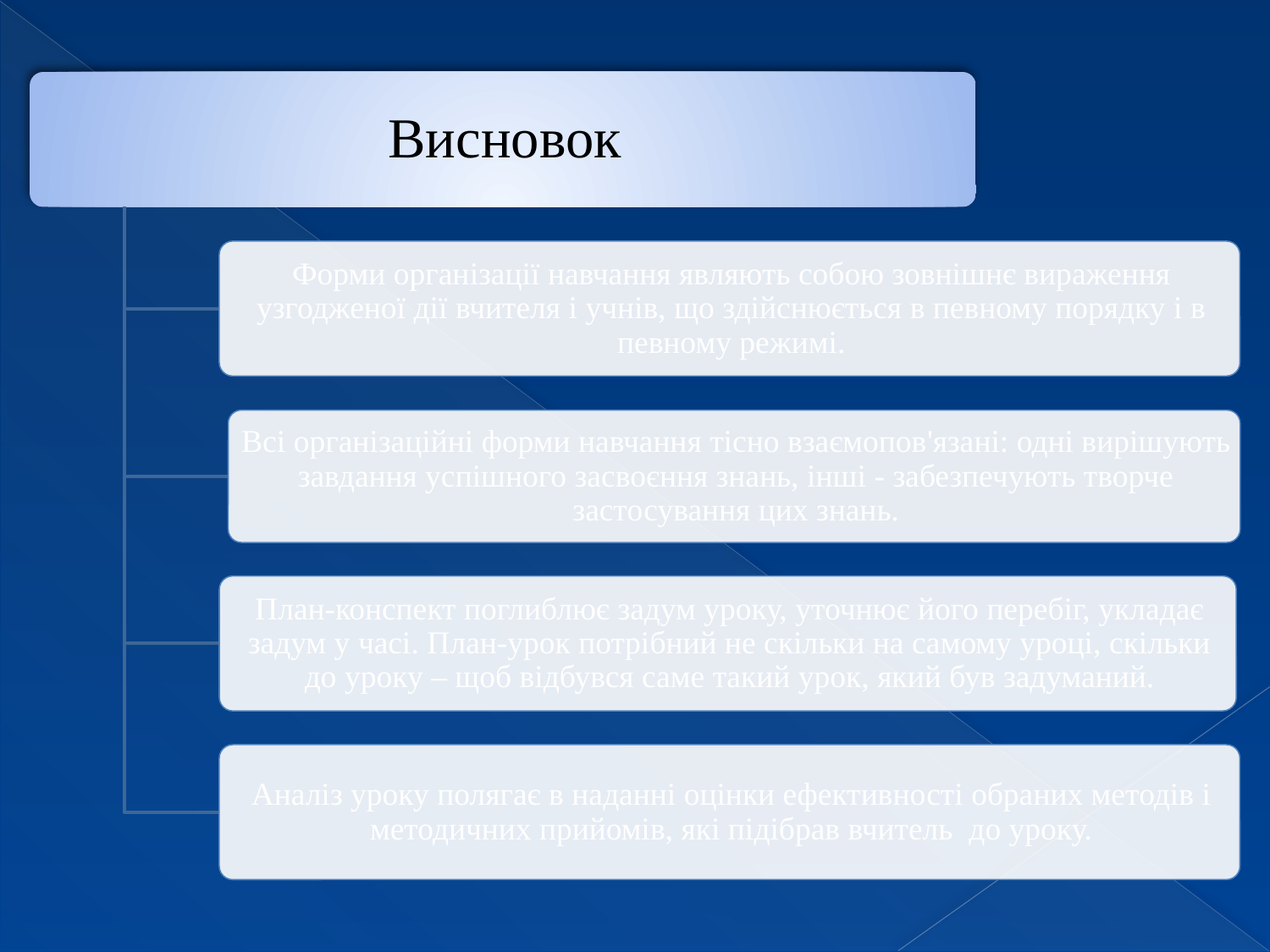

Висновок
Форми організації навчання являють собою зовнішнє вираження узгодженої дії вчителя і учнів, що здійснюється в певному порядку і в певному режимі.
Всі організаційні форми навчання тісно взаємопов'язані: одні вирішують завдання успішного засвоєння знань, інші - забезпечують творче застосування цих знань.
План-конспект поглиблює задум уроку, уточнює його перебіг, укладає задум у часі. План-урок потрібний не скільки на самому уроці, скільки до уроку – щоб відбувся саме такий урок, який був задуманий.
Аналіз уроку полягає в наданні оцінки ефективності обраних методів і методичних прийомів, які підібрав вчитель  до уроку.